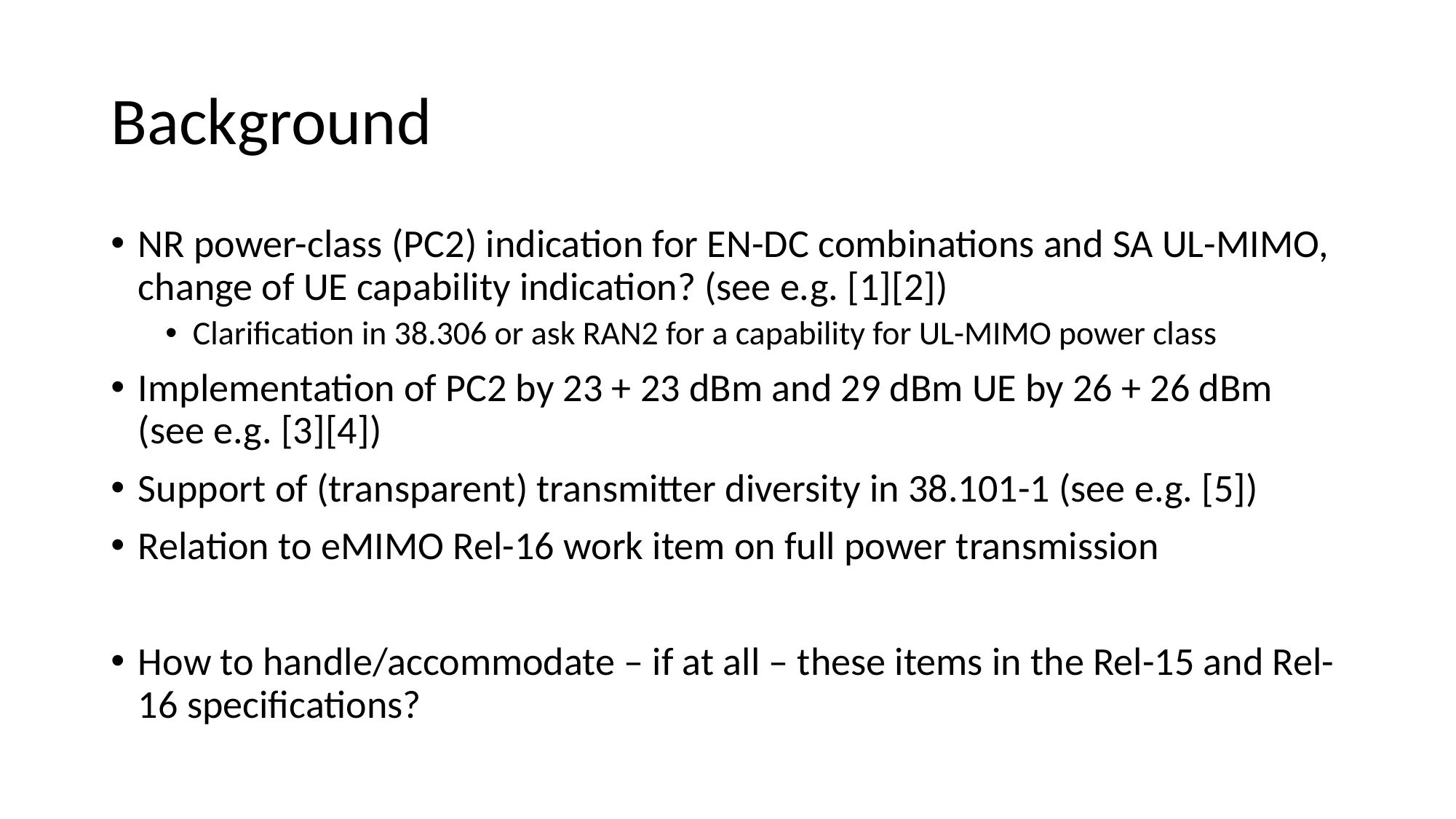

# Background
NR power-class (PC2) indication for EN-DC combinations and SA UL-MIMO, change of UE capability indication? (see e.g. [1][2])
Clarification in 38.306 or ask RAN2 for a capability for UL-MIMO power class
Implementation of PC2 by 23 + 23 dBm and 29 dBm UE by 26 + 26 dBm (see e.g. [3][4])
Support of (transparent) transmitter diversity in 38.101-1 (see e.g. [5])
Relation to eMIMO Rel-16 work item on full power transmission

How to handle/accommodate – if at all – these items in the Rel-15 and Rel-16 specifications?